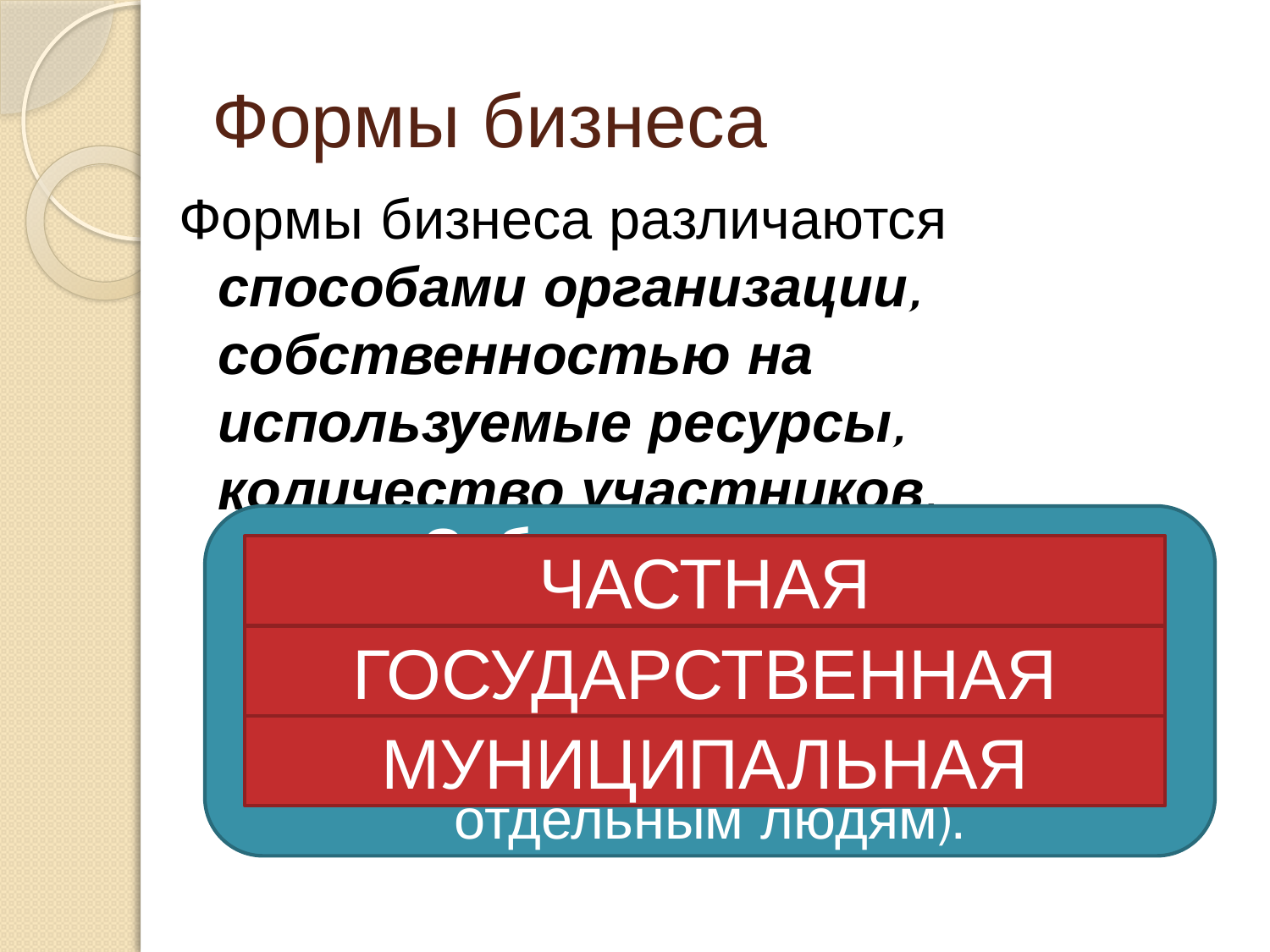

# Формы бизнеса
Формы бизнеса различаются способами организации, собственностью на используемые ресурсы, количество участников.
Собственность – это принадлежность экономических благ определенным лицам (предприятиям, государству, отдельным людям).
ЧАСТНАЯ
ГОСУДАРСТВЕННАЯ
МУНИЦИПАЛЬНАЯ